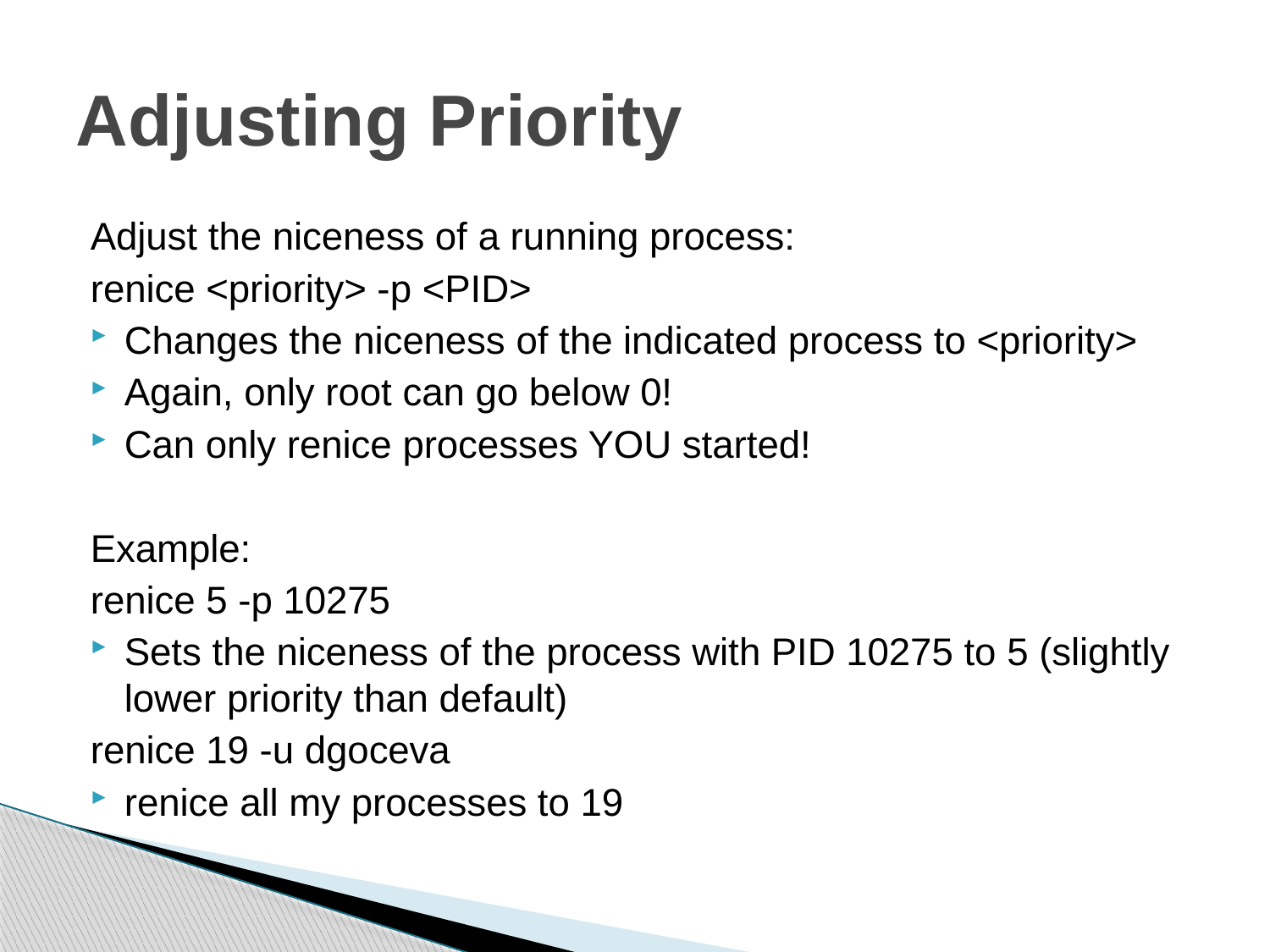

# Adjusting Priority
Adjust the niceness of a running process:
renice <priority> -p <PID>
Changes the niceness of the indicated process to <priority>
Again, only root can go below 0!
Can only renice processes YOU started!

Example:
renice 5 -p 10275
Sets the niceness of the process with PID 10275 to 5 (slightly lower priority than default)
renice 19 -u dgoceva
renice all my processes to 19